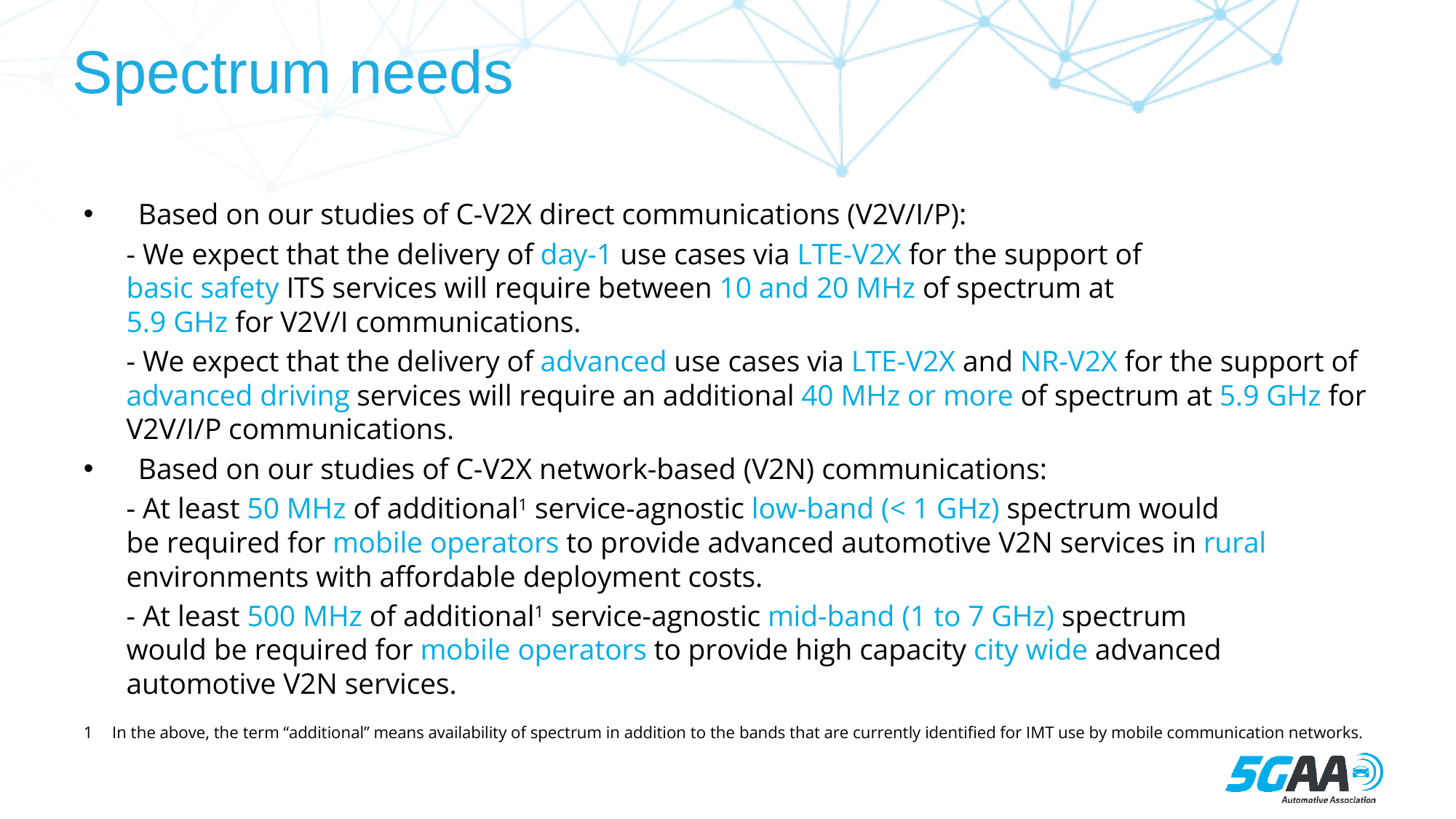

# Spectrum needs
Based on our studies of C-V2X direct communications (V2V/I/P):
- We expect that the delivery of day-1 use cases via LTE-V2X for the support of
basic safety ITS services will require between 10 and 20 MHz of spectrum at
5.9 GHz for V2V/I communications.
- We expect that the delivery of advanced use cases via LTE-V2X and NR-V2X for the support of advanced driving services will require an additional 40 MHz or more of spectrum at 5.9 GHz for V2V/I/P communications.
Based on our studies of C-V2X network-based (V2N) communications:
- At least 50 MHz of additional1 service-agnostic low-band (< 1 GHz) spectrum would
be required for mobile operators to provide advanced automotive V2N services in rural environments with affordable deployment costs.
- At least 500 MHz of additional1 service-agnostic mid-band (1 to 7 GHz) spectrum
would be required for mobile operators to provide high capacity city wide advanced automotive V2N services.

1  	In the above, the term “additional” means availability of spectrum in addition to the bands that are currently identified for IMT use by mobile communication networks.